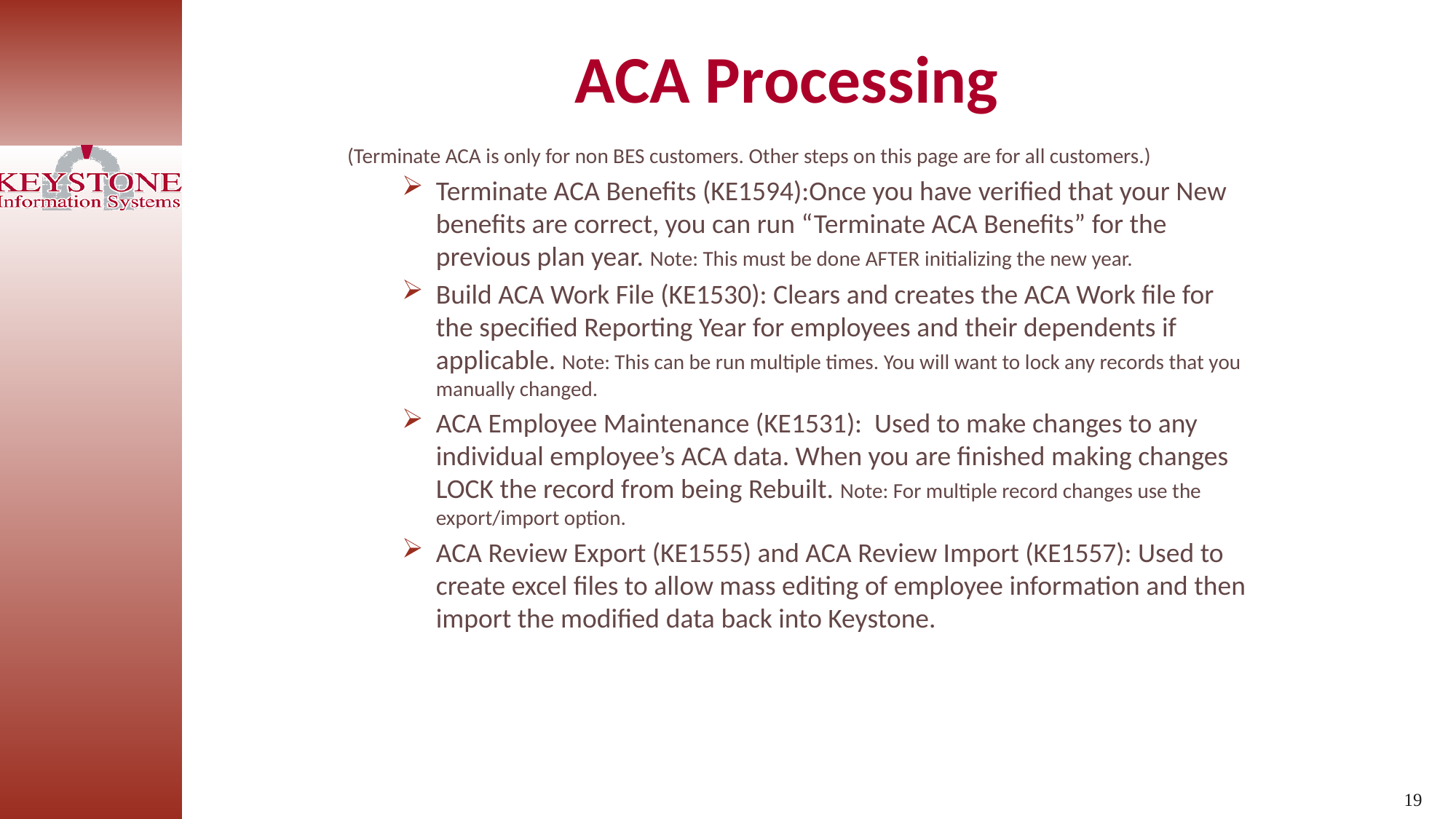

ACA Processing
(Terminate ACA is only for non BES customers. Other steps on this page are for all customers.)
Terminate ACA Benefits (KE1594):Once you have verified that your New benefits are correct, you can run “Terminate ACA Benefits” for the previous plan year. Note: This must be done AFTER initializing the new year.
Build ACA Work File (KE1530): Clears and creates the ACA Work file for the specified Reporting Year for employees and their dependents if applicable. Note: This can be run multiple times. You will want to lock any records that you manually changed.
ACA Employee Maintenance (KE1531):  Used to make changes to any individual employee’s ACA data. When you are finished making changes LOCK the record from being Rebuilt. Note: For multiple record changes use the export/import option.
ACA Review Export (KE1555) and ACA Review Import (KE1557): Used to create excel files to allow mass editing of employee information and then import the modified data back into Keystone.

19